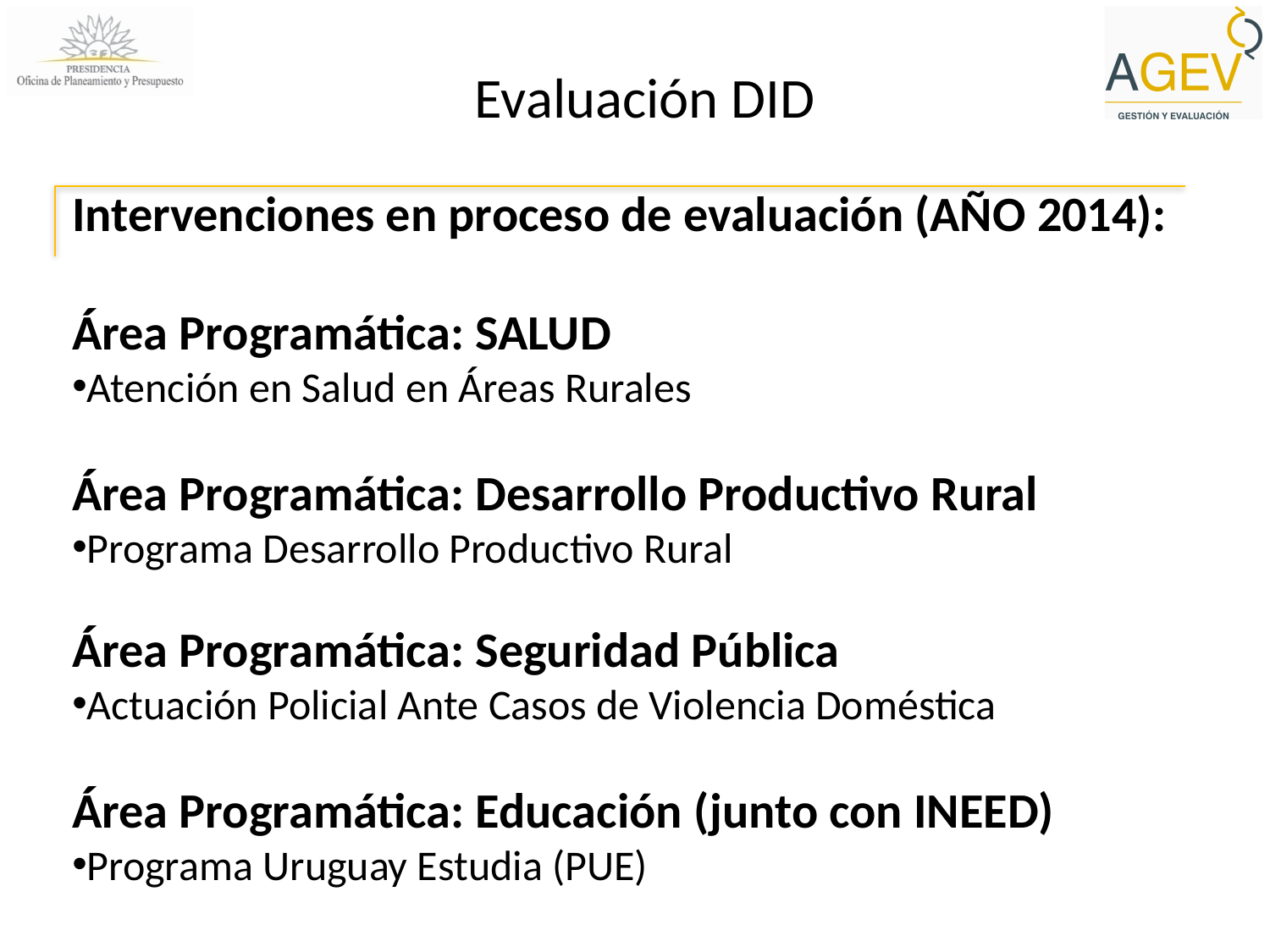

Evaluación DID
Intervenciones en proceso de evaluación (AÑO 2014):

Área Programática: SALUD
Atención en Salud en Áreas Rurales

Área Programática: Desarrollo Productivo Rural
Programa Desarrollo Productivo Rural

Área Programática: Seguridad Pública
Actuación Policial Ante Casos de Violencia Doméstica

Área Programática: Educación (junto con INEED)
Programa Uruguay Estudia (PUE)